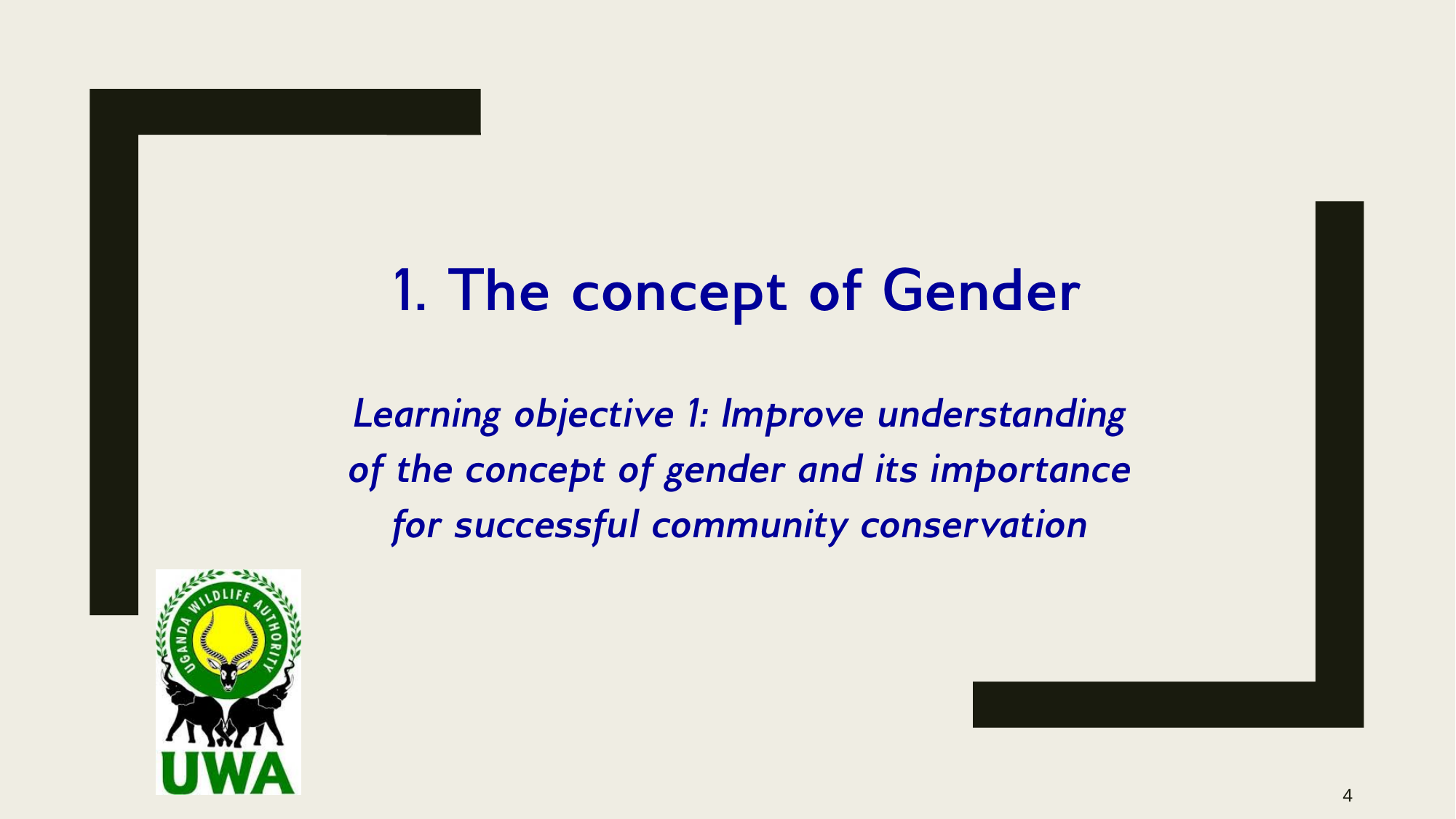

# 1. The concept of Gender
Learning objective 1: Improve understanding of the concept of gender and its importance for successful community conservation

4